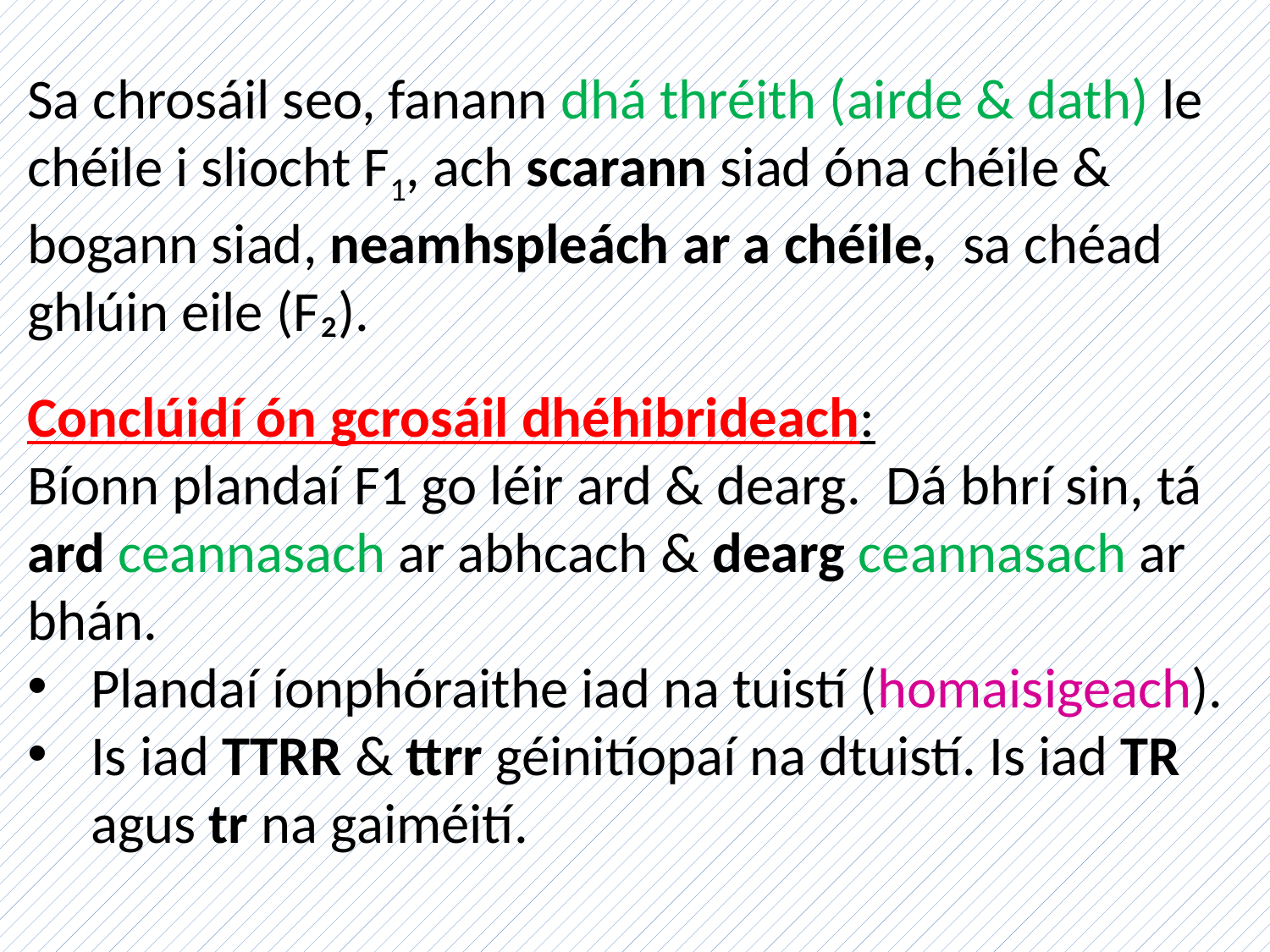

Sa chrosáil seo, fanann dhá thréith (airde & dath) le chéile i sliocht F1, ach scarann siad óna chéile & bogann siad, neamhspleách ar a chéile,  sa chéad ghlúin eile (F₂).

Conclúidí ón gcrosáil dhéhibrideach:
Bíonn plandaí F1 go léir ard & dearg.  Dá bhrí sin, tá ard ceannasach ar abhcach & dearg ceannasach ar bhán.
Plandaí íonphóraithe iad na tuistí (homaisigeach).
Is iad TTRR & ttrr géinitíopaí na dtuistí. Is iad TR agus tr na gaiméití.